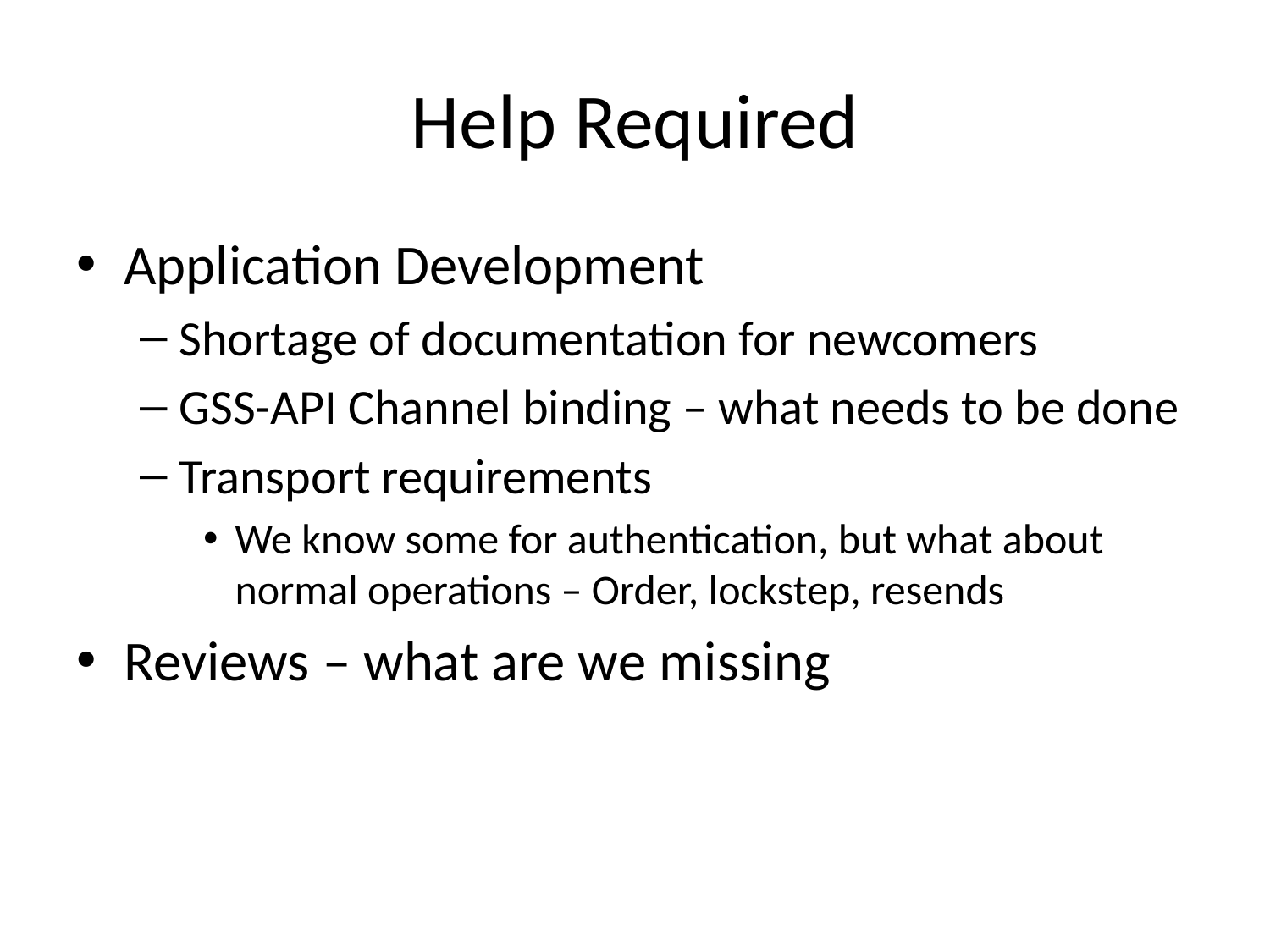

# Help Required
Application Development
Shortage of documentation for newcomers
GSS-API Channel binding – what needs to be done
Transport requirements
We know some for authentication, but what about normal operations – Order, lockstep, resends
Reviews – what are we missing